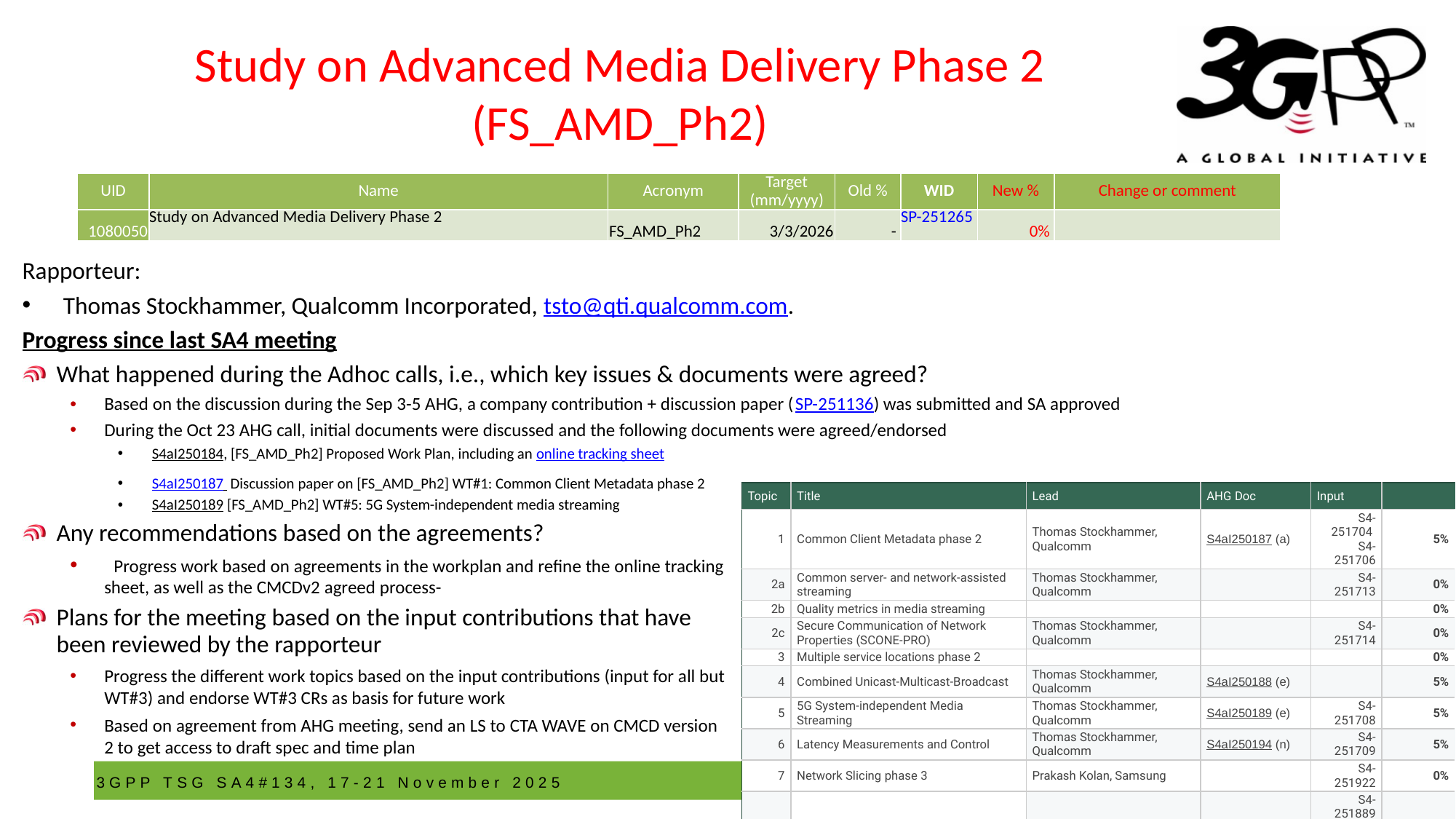

# Study on Advanced Media Delivery Phase 2 (FS_AMD_Ph2)
| UID | Name | Acronym | Target (mm/yyyy) | Old % | WID | New % | Change or comment |
| --- | --- | --- | --- | --- | --- | --- | --- |
| 1080050 | Study on Advanced Media Delivery Phase 2 | FS\_AMD\_Ph2 | 3/3/2026 | - | SP-251265 | 0% |  |
Rapporteur:
Thomas Stockhammer, Qualcomm Incorporated, tsto@qti.qualcomm.com.
Progress since last SA4 meeting
What happened during the Adhoc calls, i.e., which key issues & documents were agreed?
Based on the discussion during the Sep 3-5 AHG, a company contribution + discussion paper (SP-251136) was submitted and SA approved
During the Oct 23 AHG call, initial documents were discussed and the following documents were agreed/endorsed
S4aI250184, [FS_AMD_Ph2] Proposed Work Plan, including an online tracking sheet
S4aI250187  Discussion paper on [FS_AMD_Ph2] WT#1: Common Client Metadata phase 2
S4aI250189 [FS_AMD_Ph2] WT#5: 5G System-independent media streaming
Any recommendations based on the agreements?
  Progress work based on agreements in the workplan and refine the online tracking sheet, as well as the CMCDv2 agreed process-
Plans for the meeting based on the input contributions that have been reviewed by the rapporteur
Progress the different work topics based on the input contributions (input for all but WT#3) and endorse WT#3 CRs as basis for future work
Based on agreement from AHG meeting, send an LS to CTA WAVE on CMCD version 2 to get access to draft spec and time plan
| Topic | Title | Lead | AHG Doc | Input |  |
| --- | --- | --- | --- | --- | --- |
| 1 | Common Client Metadata phase 2 | Thomas Stockhammer, Qualcomm | S4aI250187 (a) | S4-251704 S4-251706 | 5% |
| 2a | Common server- and network-assisted streaming | Thomas Stockhammer, Qualcomm |  | S4-251713 | 0% |
| 2b | Quality metrics in media streaming |  |  |  | 0% |
| 2c | Secure Communication of Network Properties (SCONE-PRO) | Thomas Stockhammer, Qualcomm |  | S4-251714 | 0% |
| 3 | Multiple service locations phase 2 |  |  |  | 0% |
| 4 | Combined Unicast-Multicast-Broadcast | Thomas Stockhammer, Qualcomm | S4aI250188 (e) |  | 5% |
| 5 | 5G System-independent Media Streaming | Thomas Stockhammer, Qualcomm | S4aI250189 (e) | S4-251708 | 5% |
| 6 | Latency Measurements and Control | Thomas Stockhammer, Qualcomm | S4aI250194 (n) | S4-251709 | 5% |
| 7 | Network Slicing phase 3 | Prakash Kolan, Samsung |  | S4-251922 | 0% |
| 8 | Multi-access media delivery phase 2 | Prakash Kolan, Samsung |  | S4-251889 S4-251890 S4-251930 | 0% |
|  | Overall progress |  |  |  | 1% |